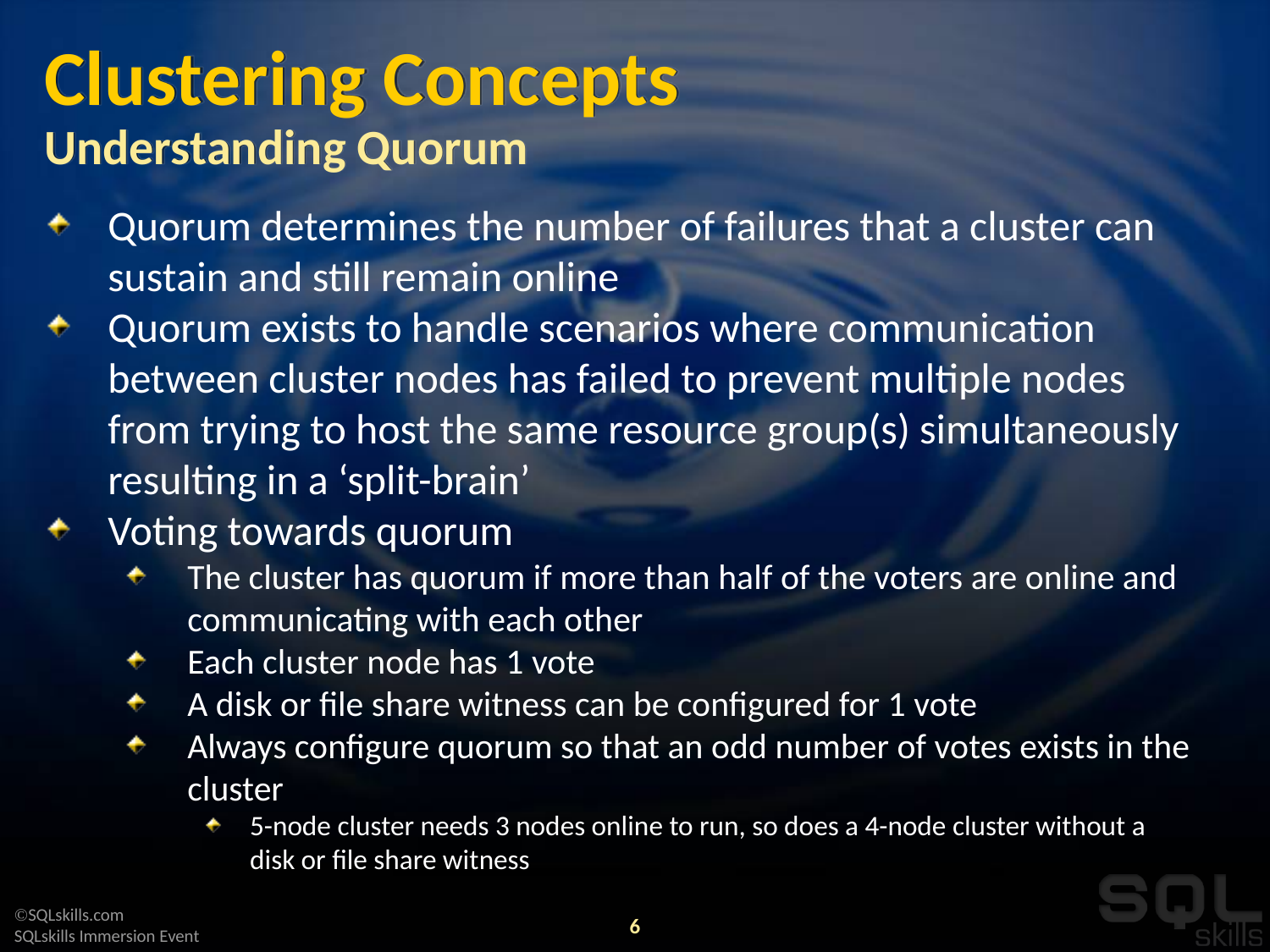

# Clustering Concepts Understanding Quorum
Quorum determines the number of failures that a cluster can sustain and still remain online
Quorum exists to handle scenarios where communication between cluster nodes has failed to prevent multiple nodes from trying to host the same resource group(s) simultaneously resulting in a ‘split-brain’
Voting towards quorum
The cluster has quorum if more than half of the voters are online and communicating with each other
Each cluster node has 1 vote
A disk or file share witness can be configured for 1 vote
Always configure quorum so that an odd number of votes exists in the cluster
5-node cluster needs 3 nodes online to run, so does a 4-node cluster without a disk or file share witness
6